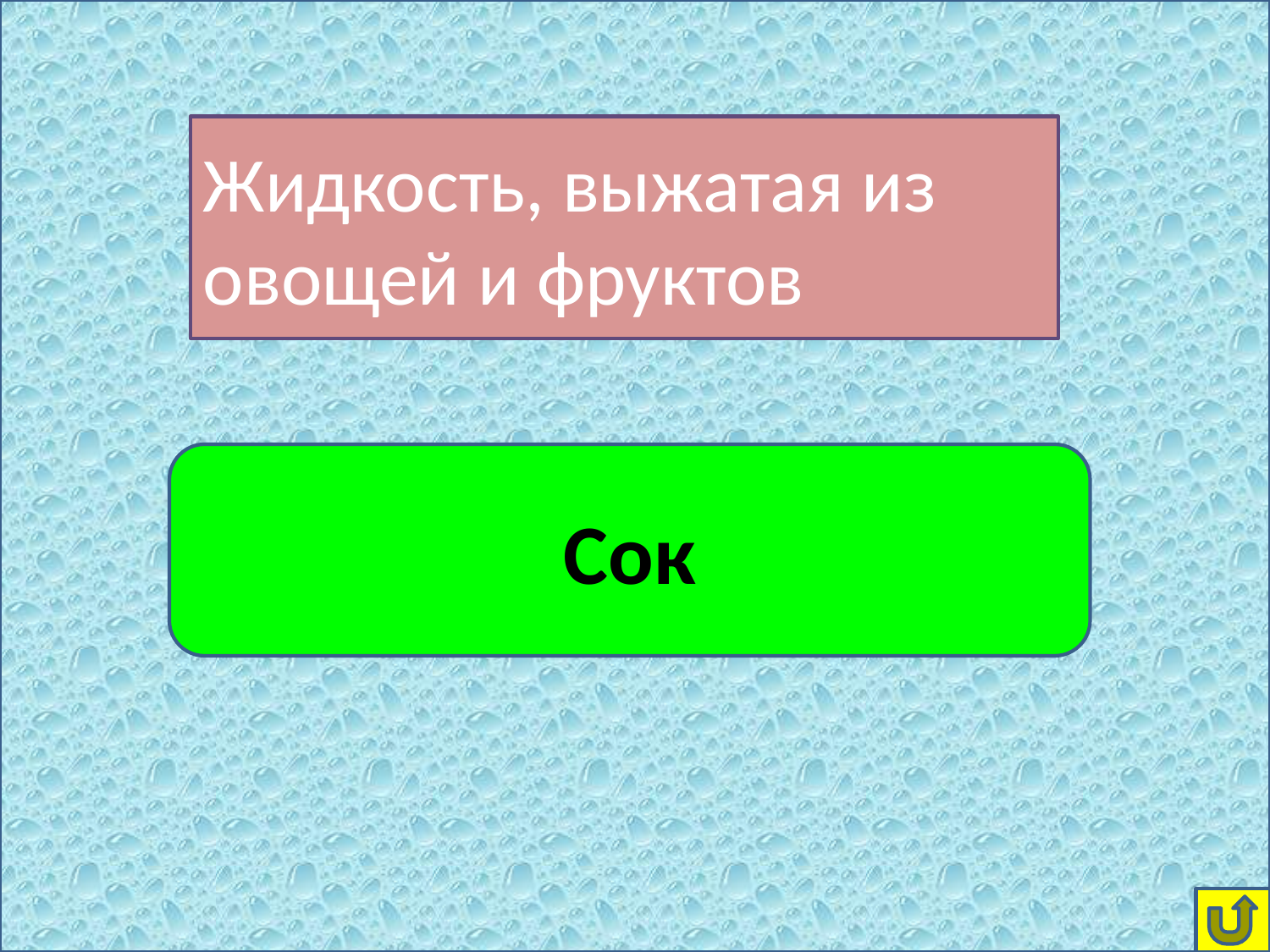

Жидкость, выжатая из овощей и фруктов

Сок